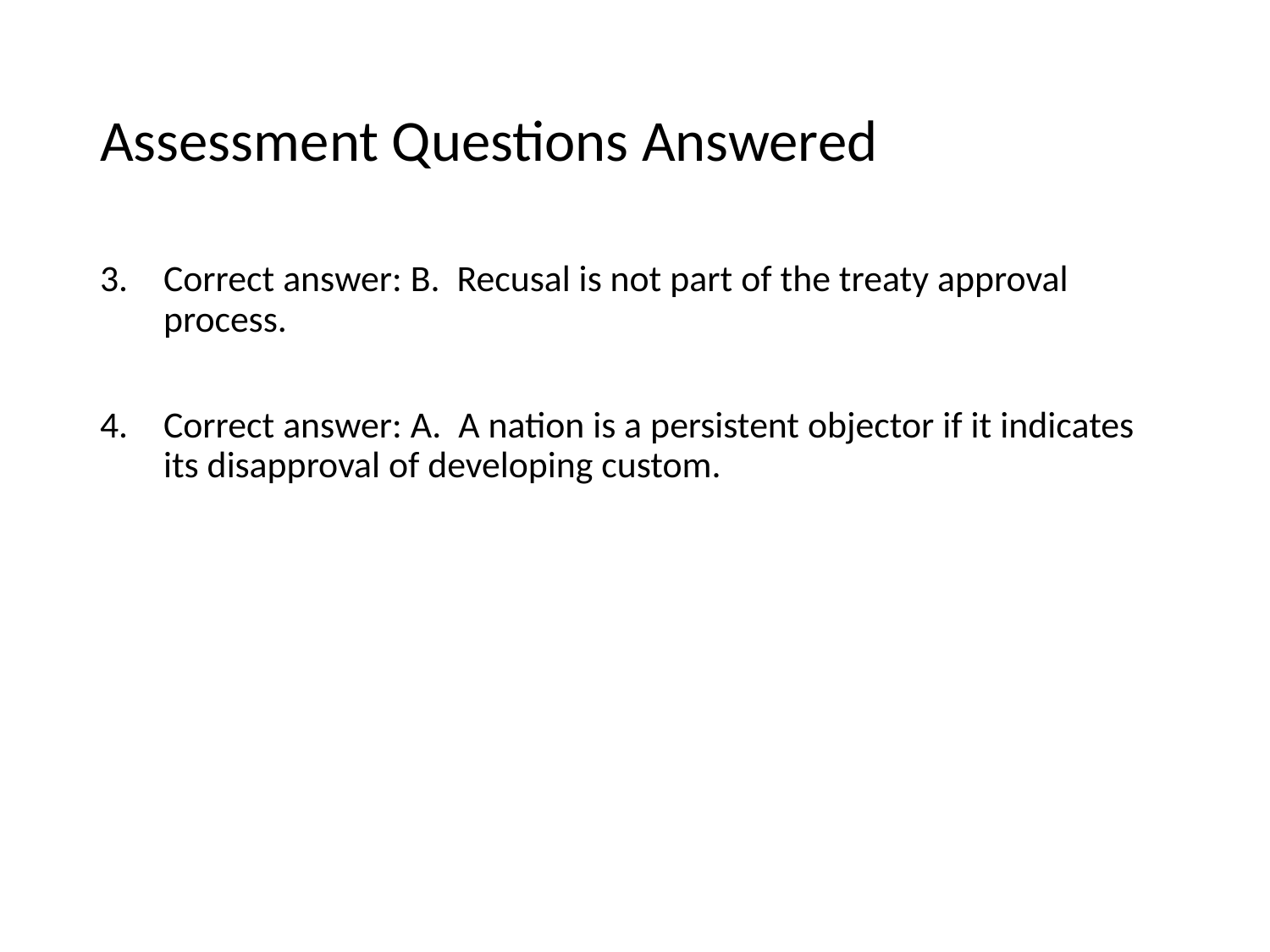

# Assessment Questions Answered
Correct answer: B.  Recusal is not part of the treaty approval process.

Correct answer: A.  A nation is a persistent objector if it indicates its disapproval of developing custom.